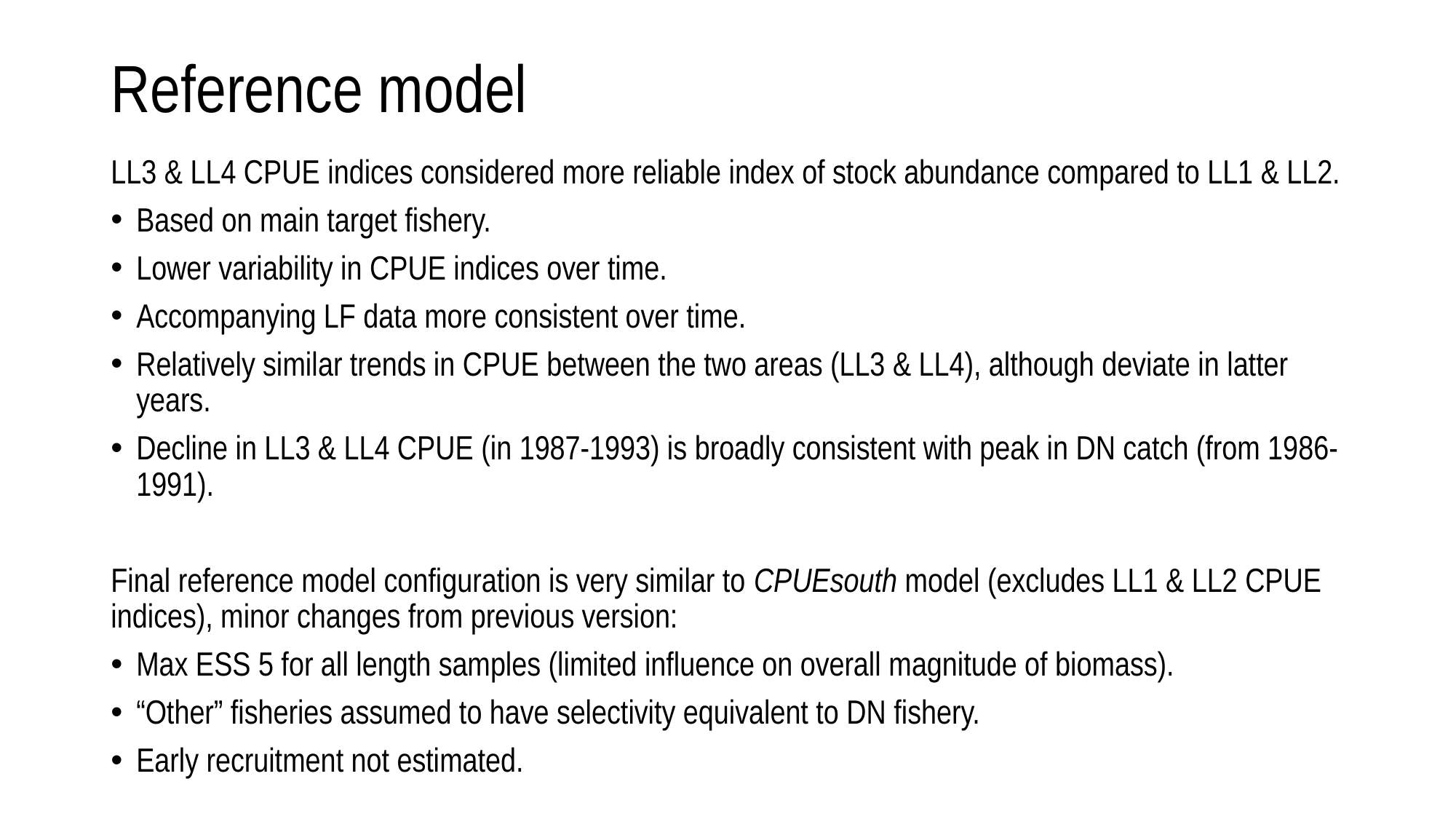

# Reference model
LL3 & LL4 CPUE indices considered more reliable index of stock abundance compared to LL1 & LL2.
Based on main target fishery.
Lower variability in CPUE indices over time.
Accompanying LF data more consistent over time.
Relatively similar trends in CPUE between the two areas (LL3 & LL4), although deviate in latter years.
Decline in LL3 & LL4 CPUE (in 1987-1993) is broadly consistent with peak in DN catch (from 1986-1991).

Final reference model configuration is very similar to CPUEsouth model (excludes LL1 & LL2 CPUE indices), minor changes from previous version:
Max ESS 5 for all length samples (limited influence on overall magnitude of biomass).
“Other” fisheries assumed to have selectivity equivalent to DN fishery.
Early recruitment not estimated.